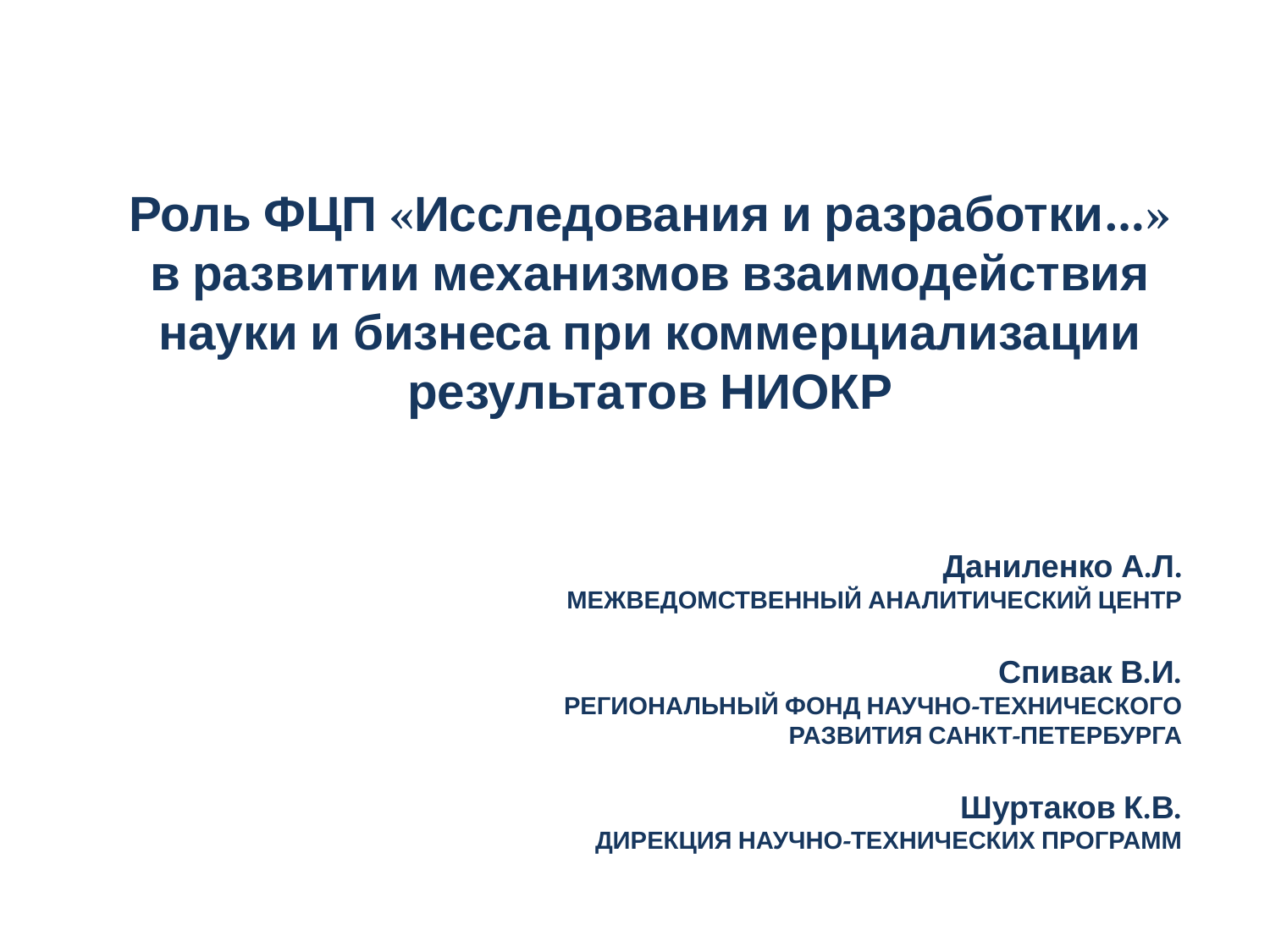

Роль ФЦП «Исследования и разработки…»
в развитии механизмов взаимодействия науки и бизнеса при коммерциализации результатов НИОКР
Даниленко А.Л.
МЕЖВЕДОМСТВЕННЫЙ АНАЛИТИЧЕСКИЙ ЦЕНТР

Спивак В.И.
РЕГИОНАЛЬНЫЙ ФОНД НАУЧНО-ТЕХНИЧЕСКОГО
РАЗВИТИЯ САНКТ-ПЕТЕРБУРГА

Шуртаков К.В.
ДИРЕКЦИЯ НАУЧНО-ТЕХНИЧЕСКИХ ПРОГРАММ